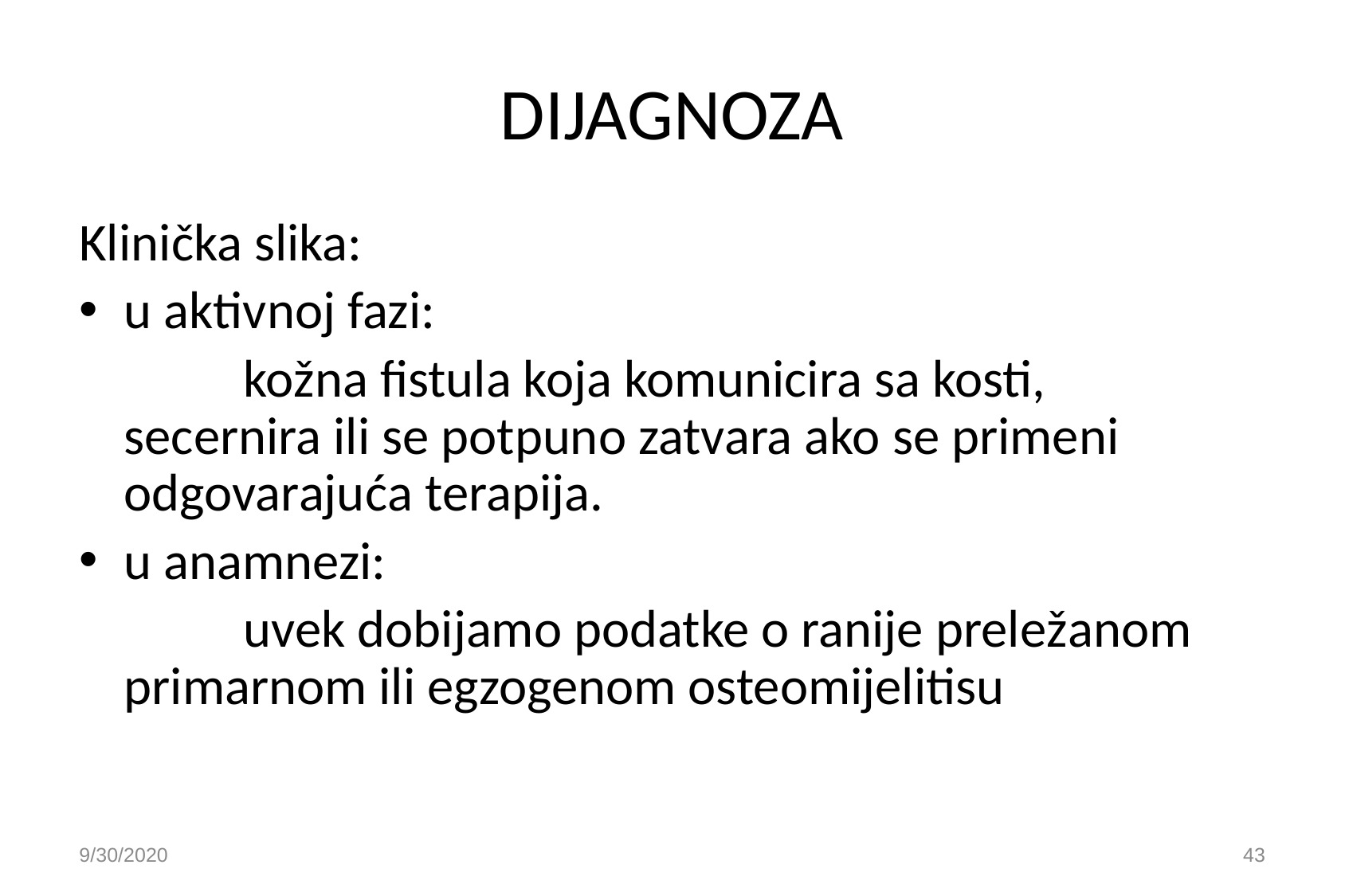

# DIJAGNOZA
Klinička slika:
u aktivnoj fazi:
		kožna fistula koja komunicira sa kosti,  secernira ili se potpuno zatvara ako se primeni odgovarajuća terapija.
u anamnezi:
		uvek dobijamo podatke o ranije preležanom primarnom ili egzogenom osteomijelitisu

9/30/2020
43